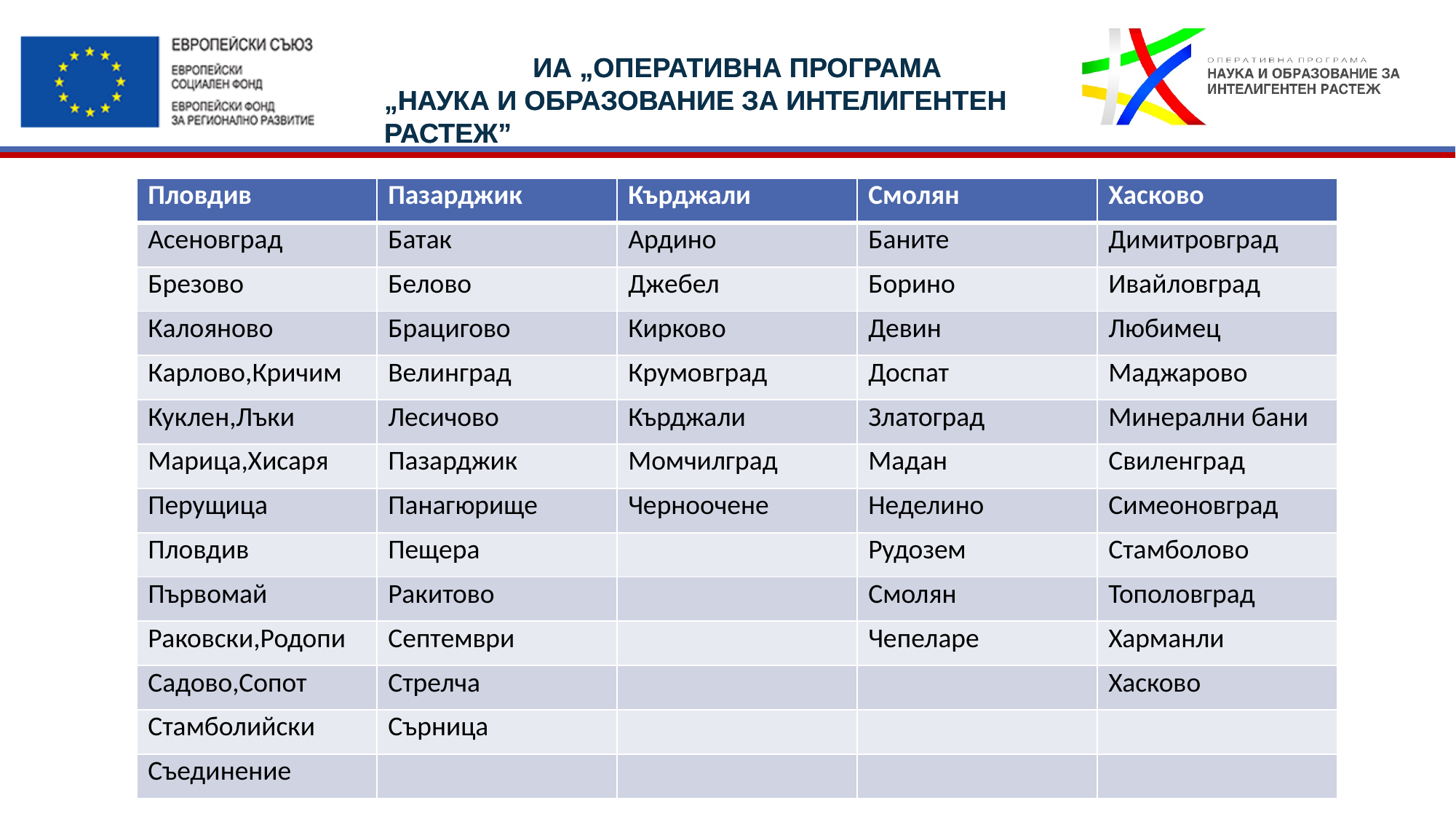

| Пловдив | Пазарджик | Кърджали | Смолян | Хасково |
| --- | --- | --- | --- | --- |
| Асеновград | Батак | Ардино | Баните | Димитровград |
| Брезово | Белово | Джебел | Борино | Ивайловград |
| Калояново | Брацигово | Кирково | Девин | Любимец |
| Карлово,Кричим | Велинград | Крумовград | Доспат | Маджарово |
| Куклен,Лъки | Лесичово | Кърджали | Златоград | Минерални бани |
| Марица,Хисаря | Пазарджик | Момчилград | Мадан | Свиленград |
| Перущица | Панагюрище | Черноочене | Неделино | Симеоновград |
| Пловдив | Пещера |  | Рудозем | Стамболово |
| Първомай | Ракитово |  | Смолян | Тополовград |
| Раковски,Родопи | Септември |  | Чепеларе | Харманли |
| Садово,Сопот | Стрелча |  |  | Хасково |
| Стамболийски | Сърница |  |  |  |
| Съединение |  |  |  |  |